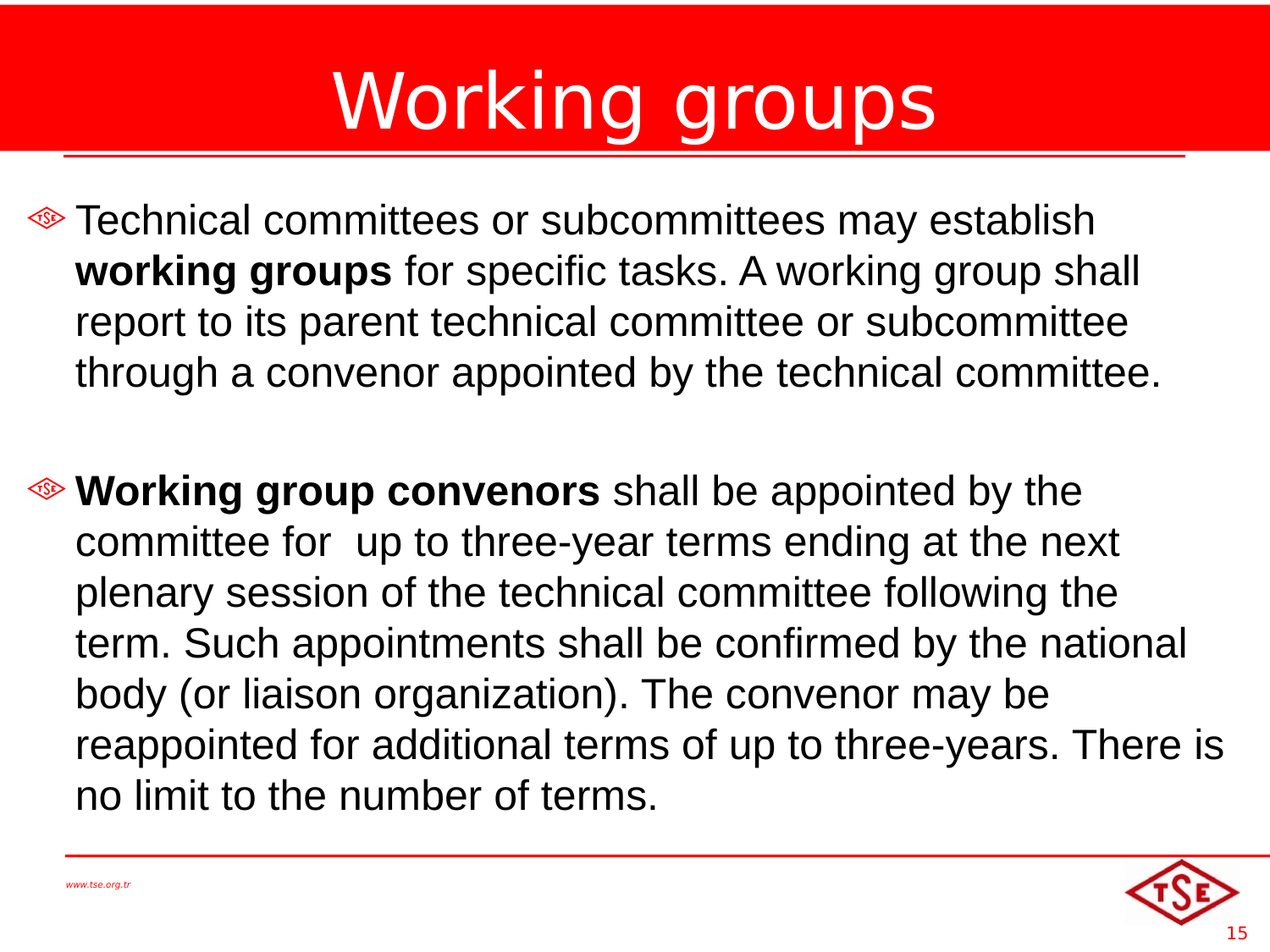

# Working groups
Technical committees or subcommittees may establish working groups for specific tasks. A working group shall report to its parent technical committee or subcommittee through a convenor appointed by the technical committee.

Working group convenors shall be appointed by the committee for  up to three-year terms ending at the next plenary session of the technical committee following the  term. Such appointments shall be confirmed by the national body (or liaison organization). The convenor may be reappointed for additional terms of up to three-years. There is no limit to the number of terms.

www.tse.org.tr
15